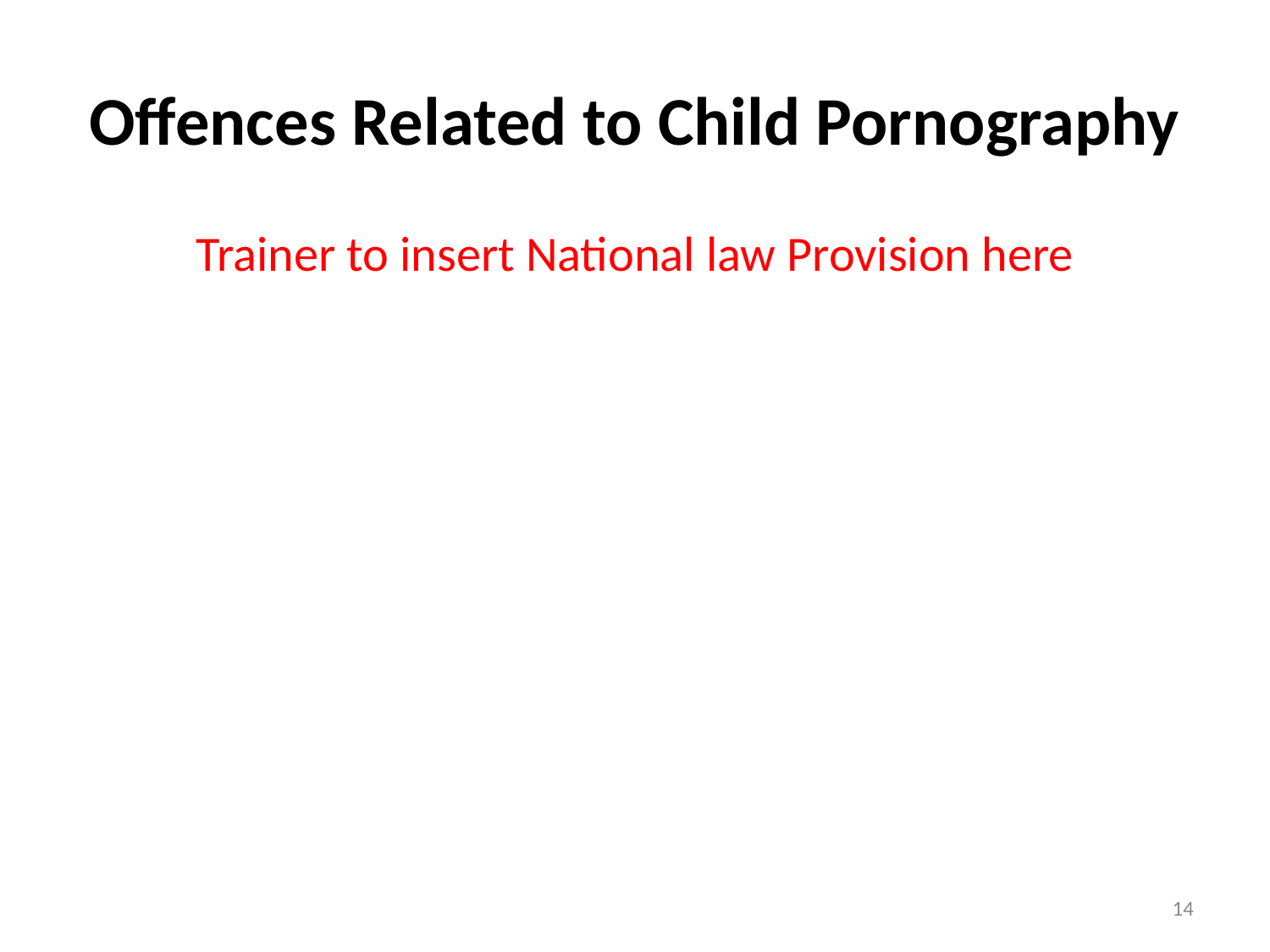

# Offences Related to Child Pornography
Trainer to insert National law Provision here
14